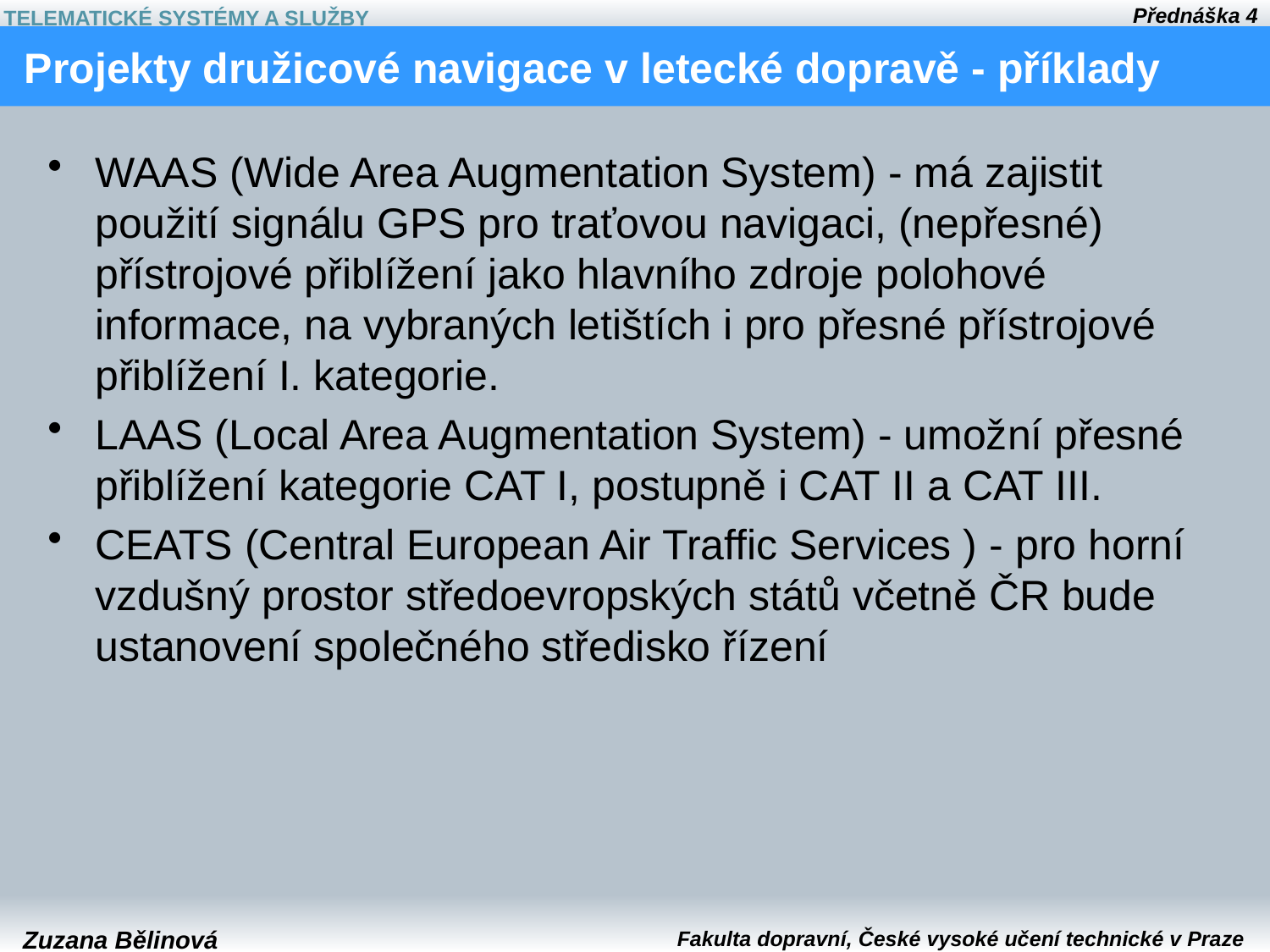

# Projekty družicové navigace v letecké dopravě - příklady
WAAS (Wide Area Augmentation System) - má zajistit použití signálu GPS pro traťovou navigaci, (nepřesné) přístrojové přiblížení jako hlavního zdroje polohové informace, na vybraných letištích i pro přesné přístrojové přiblížení I. kategorie.
LAAS (Local Area Augmentation System) - umožní přesné přiblížení kategorie CAT I, postupně i CAT II a CAT III.
CEATS (Central European Air Traffic Services ) - pro horní vzdušný prostor středoevropských států včetně ČR bude ustanovení společného středisko řízení